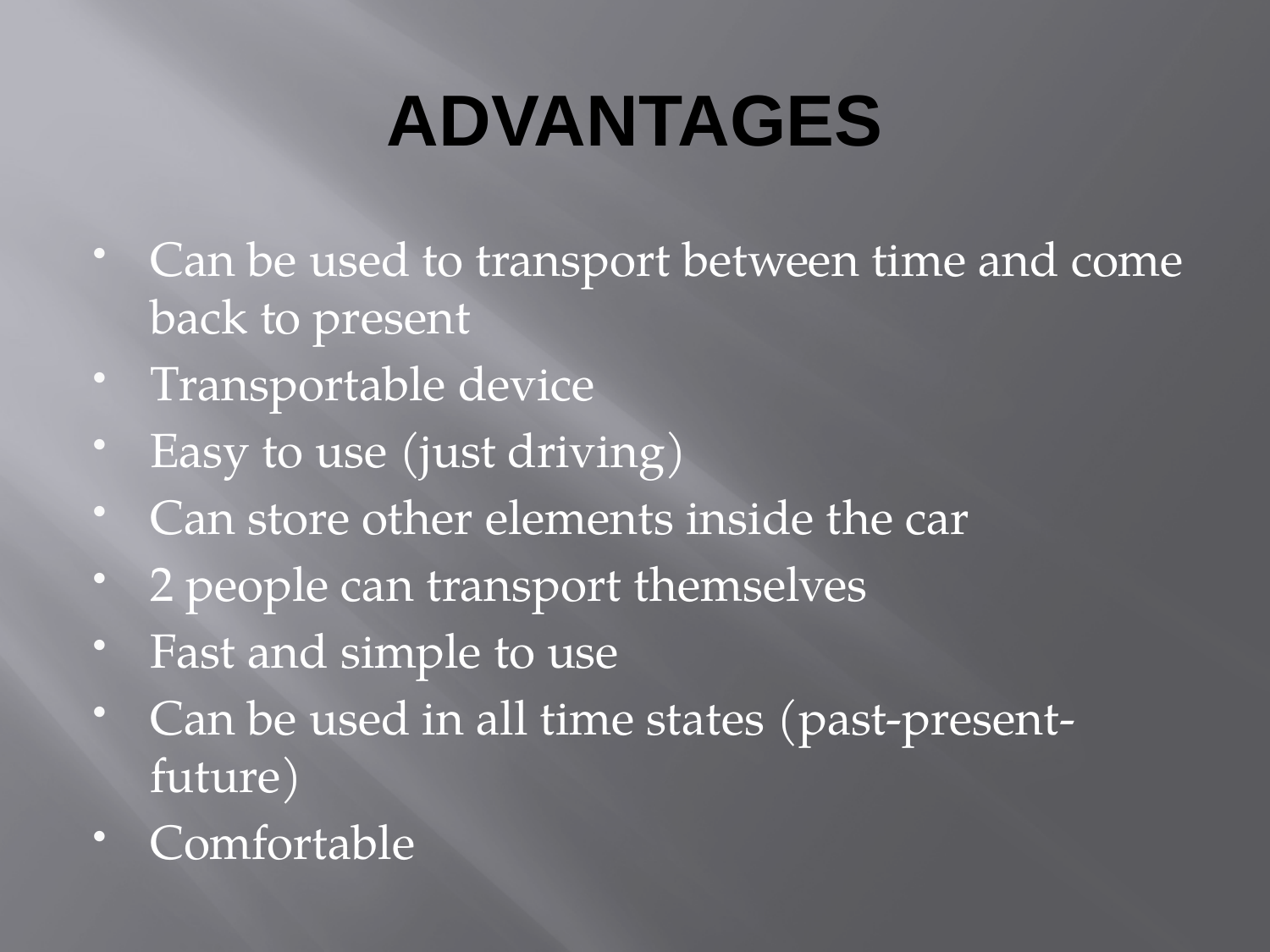

# ADVANTAGES
Can be used to transport between time and come back to present
Transportable device
Easy to use (just driving)
Can store other elements inside the car
2 people can transport themselves
Fast and simple to use
Can be used in all time states (past-present-future)
Comfortable